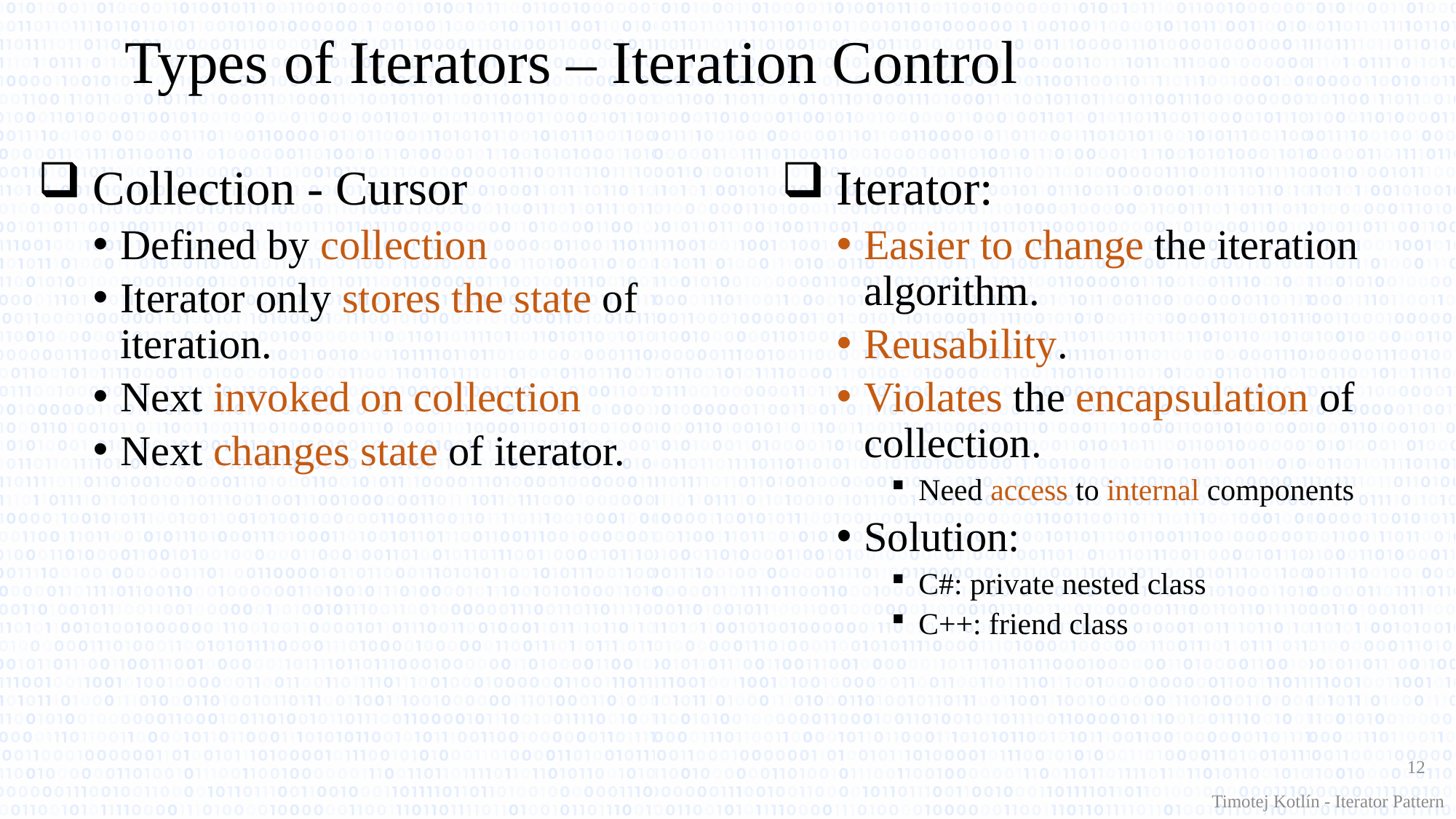

Types of Iterators – Iteration Control
Collection - Cursor
Defined by collection
Iterator only stores the state of iteration.
Next invoked on collection
Next changes state of iterator.

Iterator:
Easier to change the iteration algorithm.
Reusability.
Violates the encapsulation of collection.
Need access to internal components
Solution:
C#: private nested class
C++: friend class

12
Timotej Kotlín - Iterator Pattern